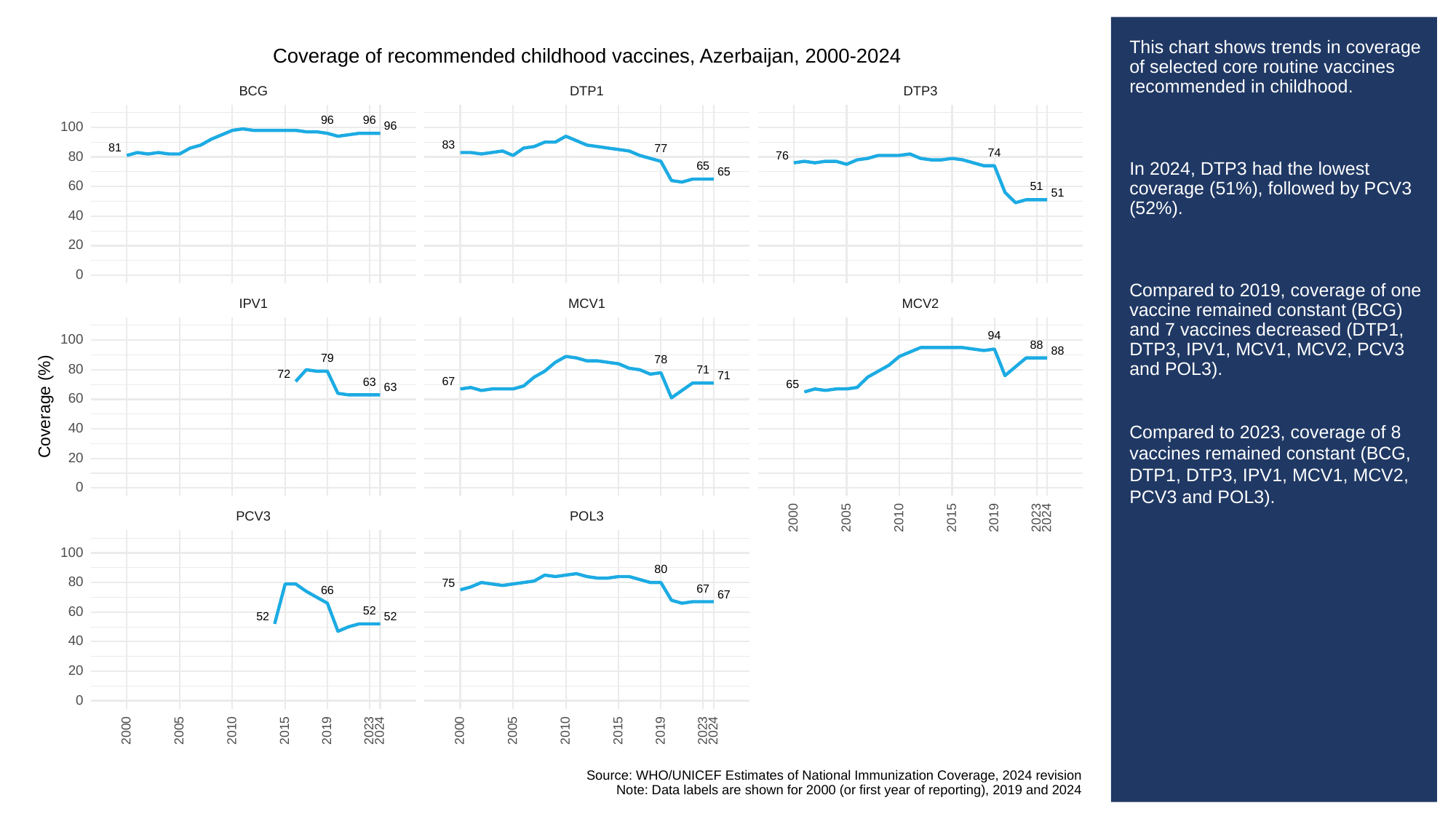

# This chart shows trends in coverage of selected core routine vaccines recommended in childhood.

In 2024, DTP3 had the lowest coverage (51%), followed by PCV3 (52%).

Compared to 2019, coverage of one vaccine remained constant (BCG) and 7 vaccines decreased (DTP1, DTP3, IPV1, MCV1, MCV2, PCV3 and POL3).

Compared to 2023, coverage of 8 vaccines remained constant (BCG, DTP1, DTP3, IPV1, MCV1, MCV2, PCV3 and POL3).

Coverage of recommended childhood vaccines, Azerbaijan, 2000-2024
BCG
DTP3
DTP1

96
96
96
100

83

81
77
74
76
80

65
65

60
51

51

40

20

0

MCV1
MCV2
IPV1

94
100

88
88

79

78

80
71

72
71
67
63
65
63

60
Coverage (%)

40

20

0

POL3
PCV3
2023
2000
2005
2010
2015
2019
2024

100

80

80
75

67
66
67

60
52

52
52

40

20

0

2023
2023
2000
2005
2010
2015
2019
2024
2000
2005
2010
2015
2019
2024
Source: WHO/UNICEF Estimates of National Immunization Coverage, 2024 revision
Note: Data labels are shown for 2000 (or first year of reporting), 2019 and 2024